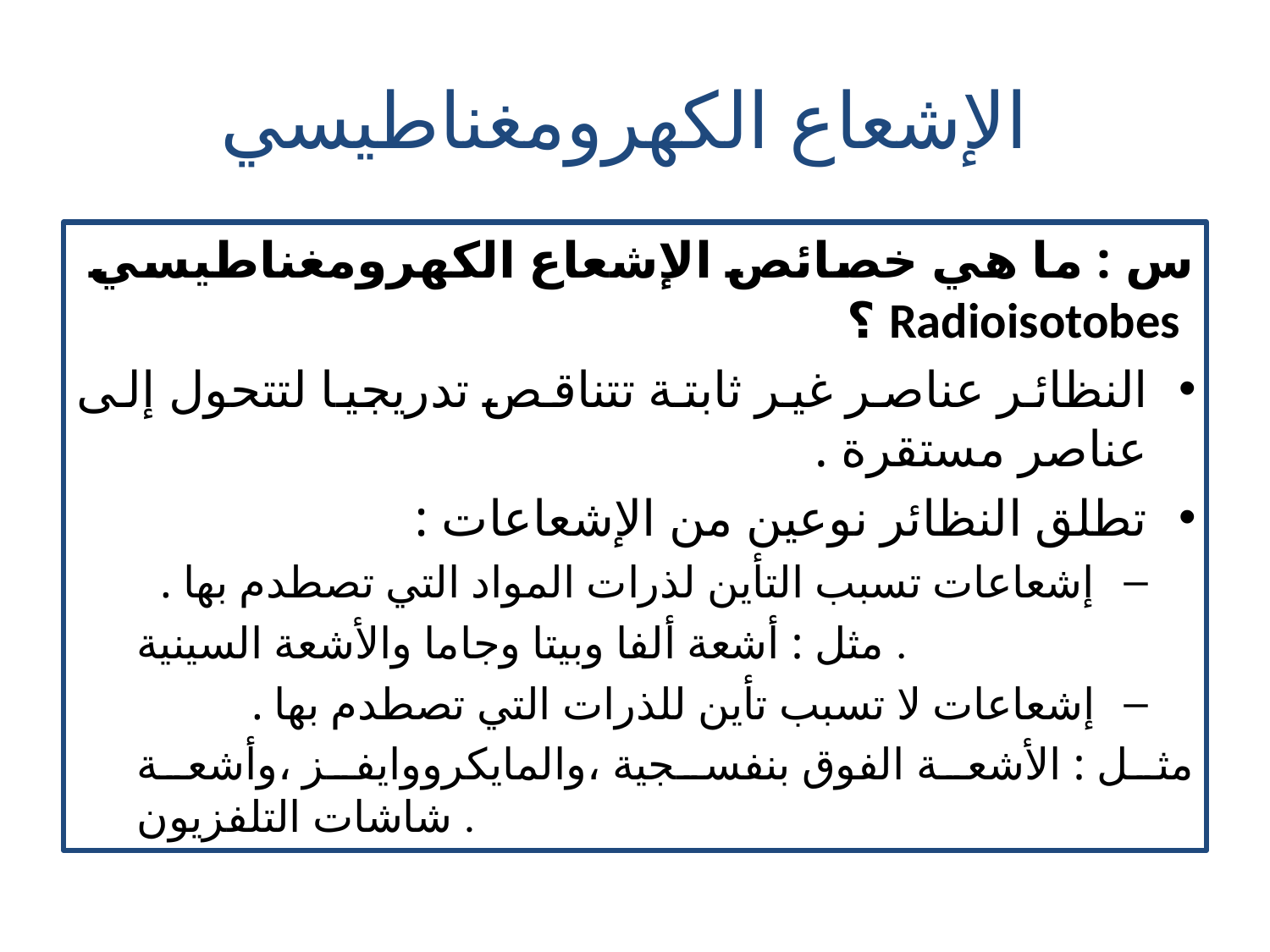

# الإشعاع الكهرومغناطيسي
س : ما هي خصائص الإشعاع الكهرومغناطيسي   Radioisotobes ؟
النظائر عناصر غير ثابتة تتناقص تدريجيا لتتحول إلى عناصر مستقرة .
تطلق النظائر نوعين من الإشعاعات :
إشعاعات تسبب التأين لذرات المواد التي تصطدم بها .
مثل : أشعة ألفا وبيتا وجاما والأشعة السينية .
إشعاعات لا تسبب تأين للذرات التي تصطدم بها .
مثل : الأشعة الفوق بنفسجية ،والمايكرووايفز ،وأشعة شاشات التلفزيون .